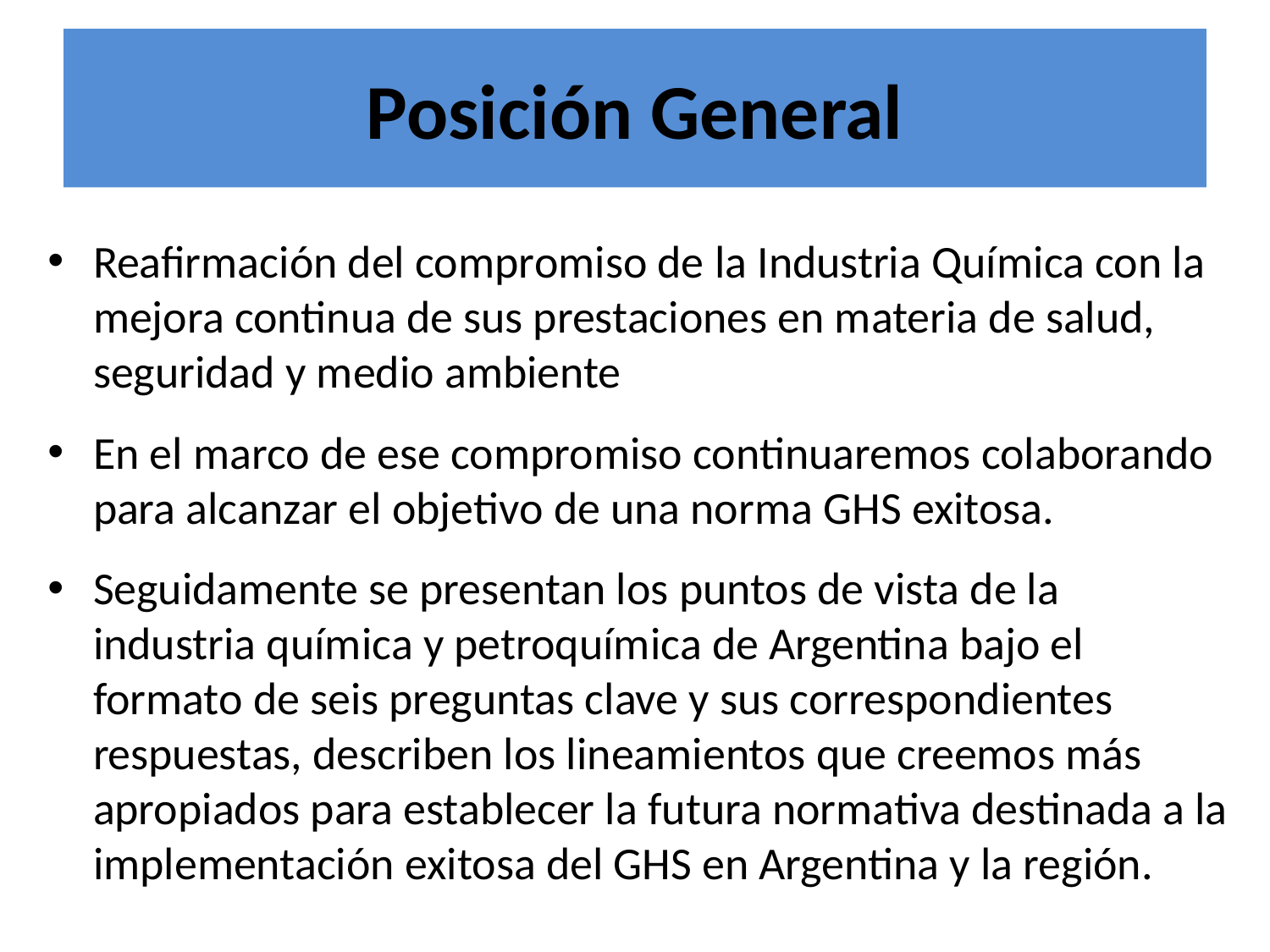

# Posición General
Reafirmación del compromiso de la Industria Química con la mejora continua de sus prestaciones en materia de salud, seguridad y medio ambiente
En el marco de ese compromiso continuaremos colaborando para alcanzar el objetivo de una norma GHS exitosa.
Seguidamente se presentan los puntos de vista de la industria química y petroquímica de Argentina bajo el formato de seis preguntas clave y sus corres­pondientes respuestas, describen los lineamientos que creemos más apropiados para establecer la futura normativa destinada a la implementación exitosa del GHS en Argentina y la región.